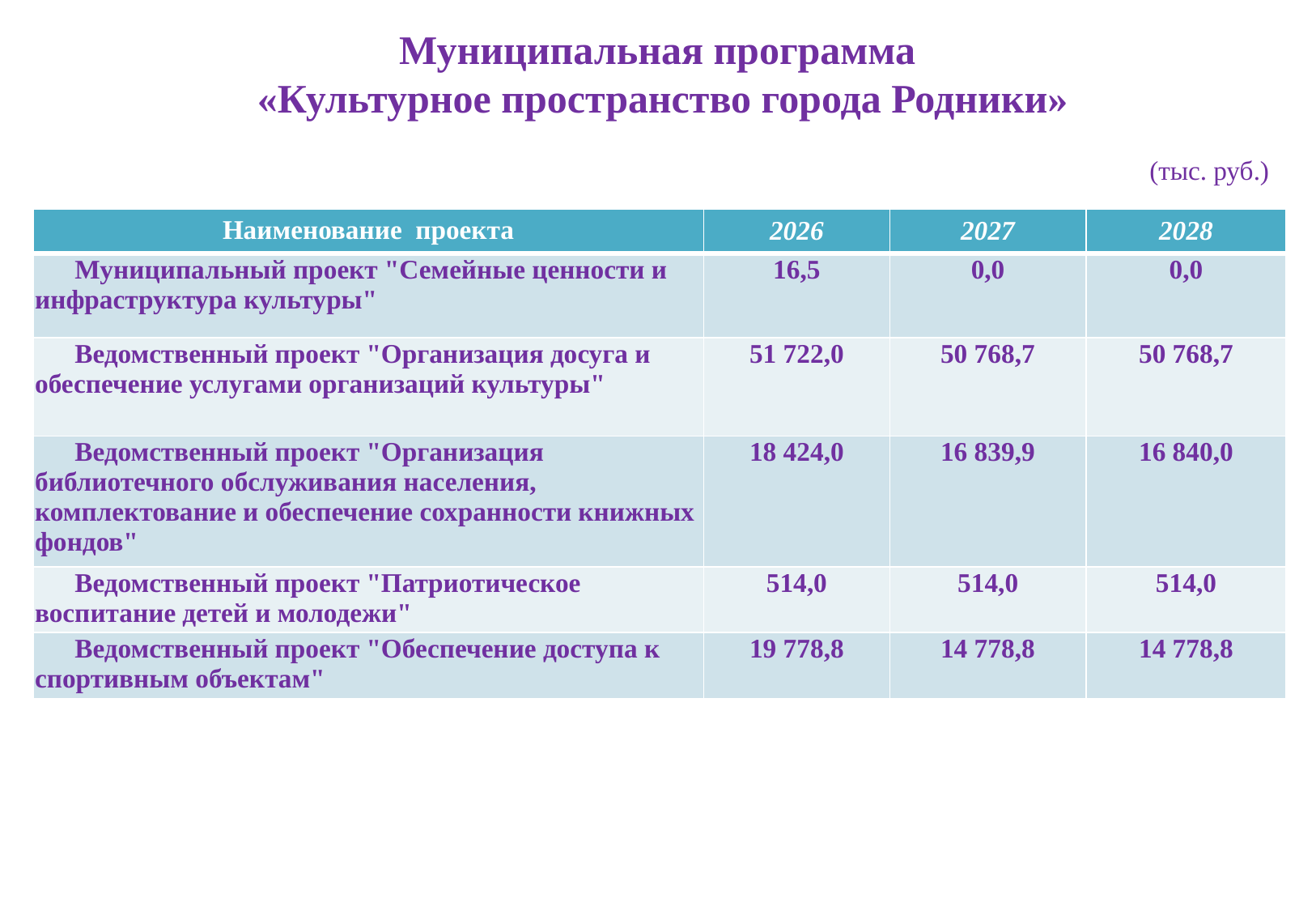

Муниципальная программа
«Культурное пространство города Родники»

(тыс. руб.)
| Наименование проекта | 2026 | 2027 | 2028 |
| --- | --- | --- | --- |
| Муниципальный проект "Семейные ценности и инфраструктура культуры" | 16,5 | 0,0 | 0,0 |
| Ведомственный проект "Организация досуга и обеспечение услугами организаций культуры" | 51 722,0 | 50 768,7 | 50 768,7 |
| Ведомственный проект "Организация библиотечного обслуживания населения, комплектование и обеспечение сохранности книжных фондов" | 18 424,0 | 16 839,9 | 16 840,0 |
| Ведомственный проект "Патриотическое воспитание детей и молодежи" | 514,0 | 514,0 | 514,0 |
| Ведомственный проект "Обеспечение доступа к спортивным объектам" | 19 778,8 | 14 778,8 | 14 778,8 |